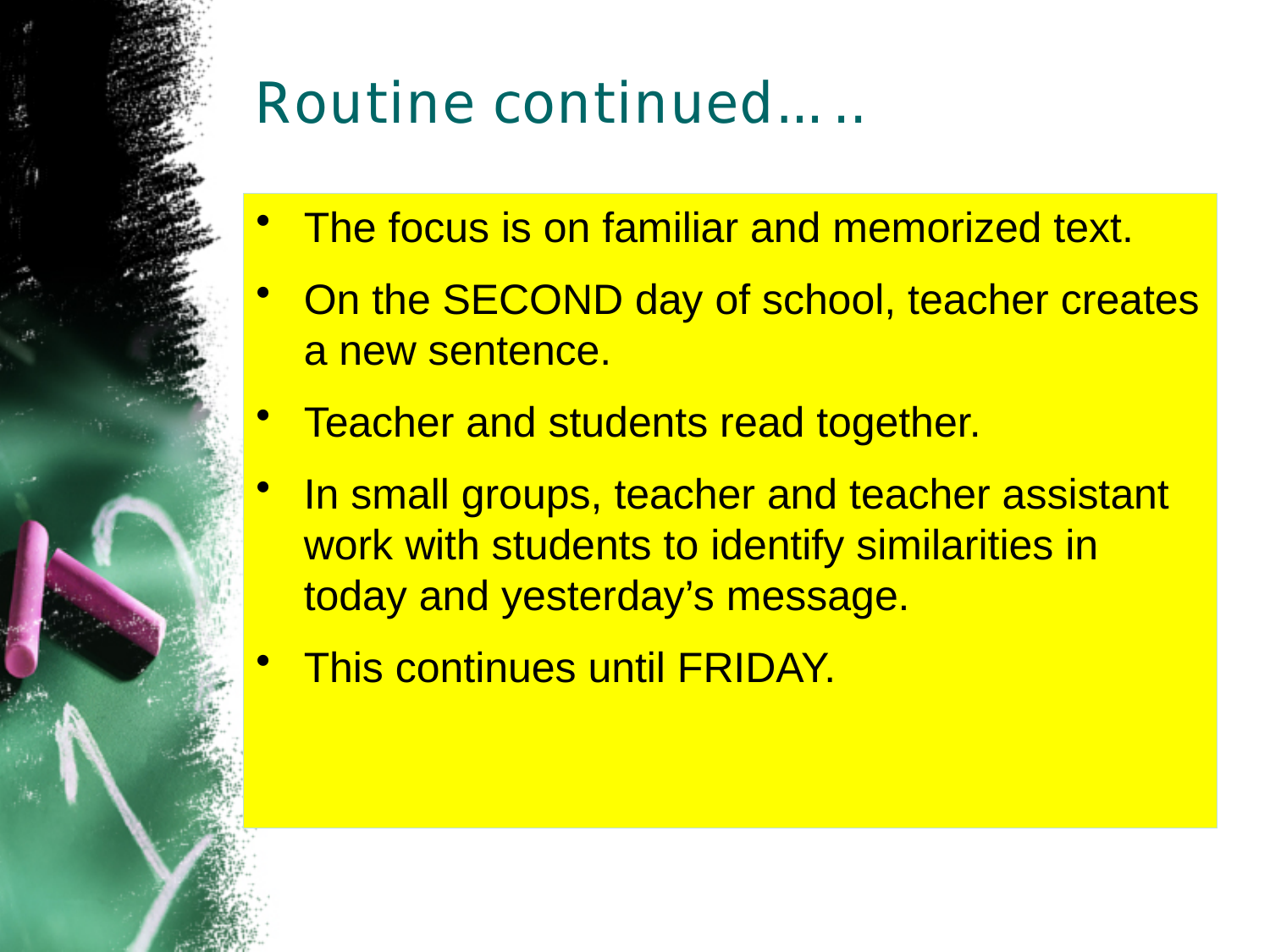

# Routine continued…..
The focus is on familiar and memorized text.
On the SECOND day of school, teacher creates a new sentence.
Teacher and students read together.
In small groups, teacher and teacher assistant work with students to identify similarities in today and yesterday’s message.
This continues until FRIDAY.